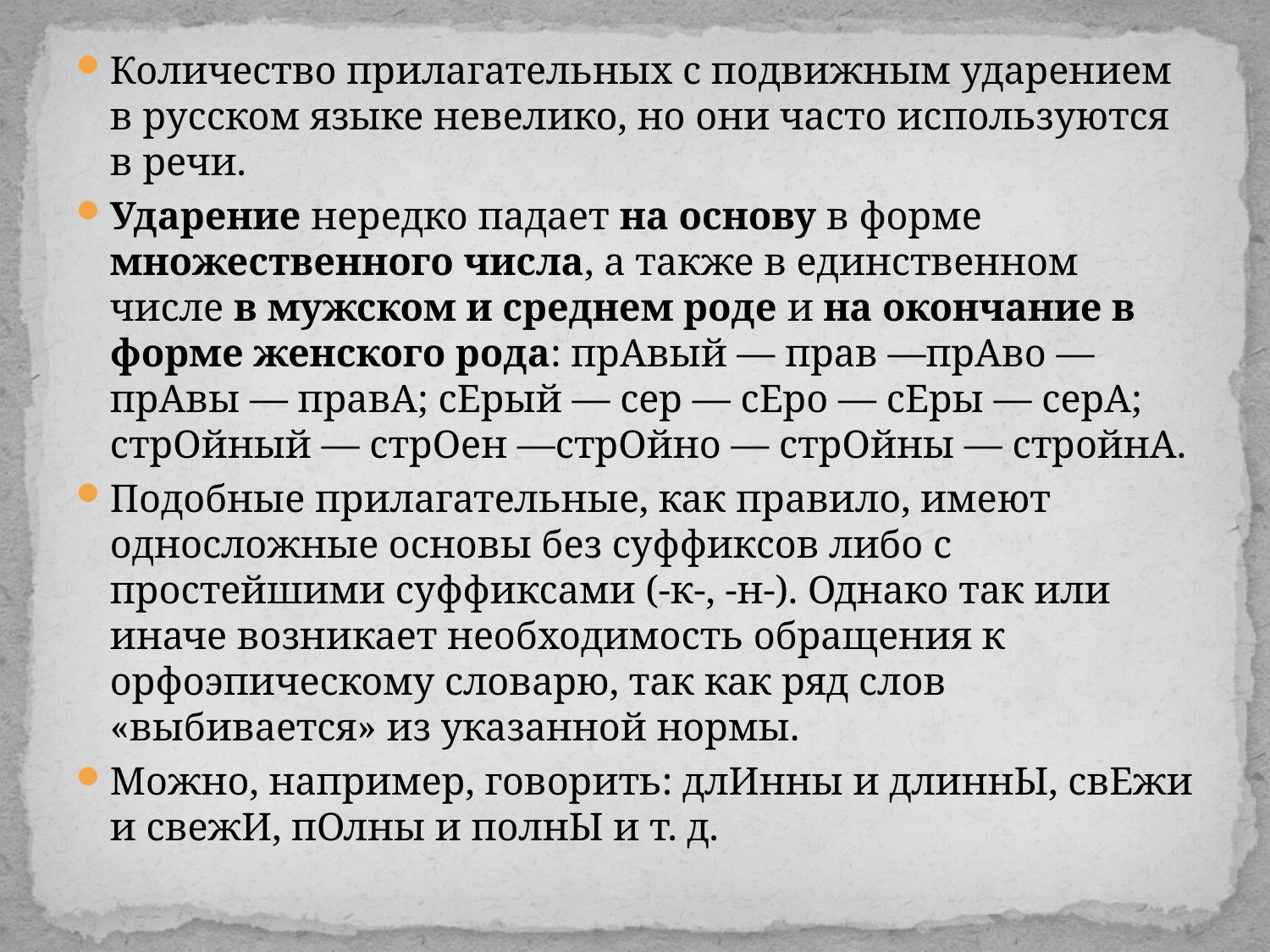

Количество прилагательных с подвижным ударением в русском языке невелико, но они часто используются в речи.
Ударение нередко падает на основу в форме множественного числа, а также в единственном числе в мужском и среднем роде и на окончание в форме женского рода: прАвый — прав —прАво — прАвы — правА; сЕрый — сер — сЕро — сЕры — серА; стрОйный — стрОен —стрОйно — стрОйны — стройнА.
Подобные прилагательные, как правило, имеют односложные основы без суффиксов либо с простейшими суффиксами (-к-, -н-). Однако так или иначе возникает необходимость обращения к орфоэпическому словарю, так как ряд слов «выбивается» из указанной нормы.
Можно, например, говорить: длИнны и длиннЫ, свЕжи и свежИ, пОлны и полнЫ и т. д.